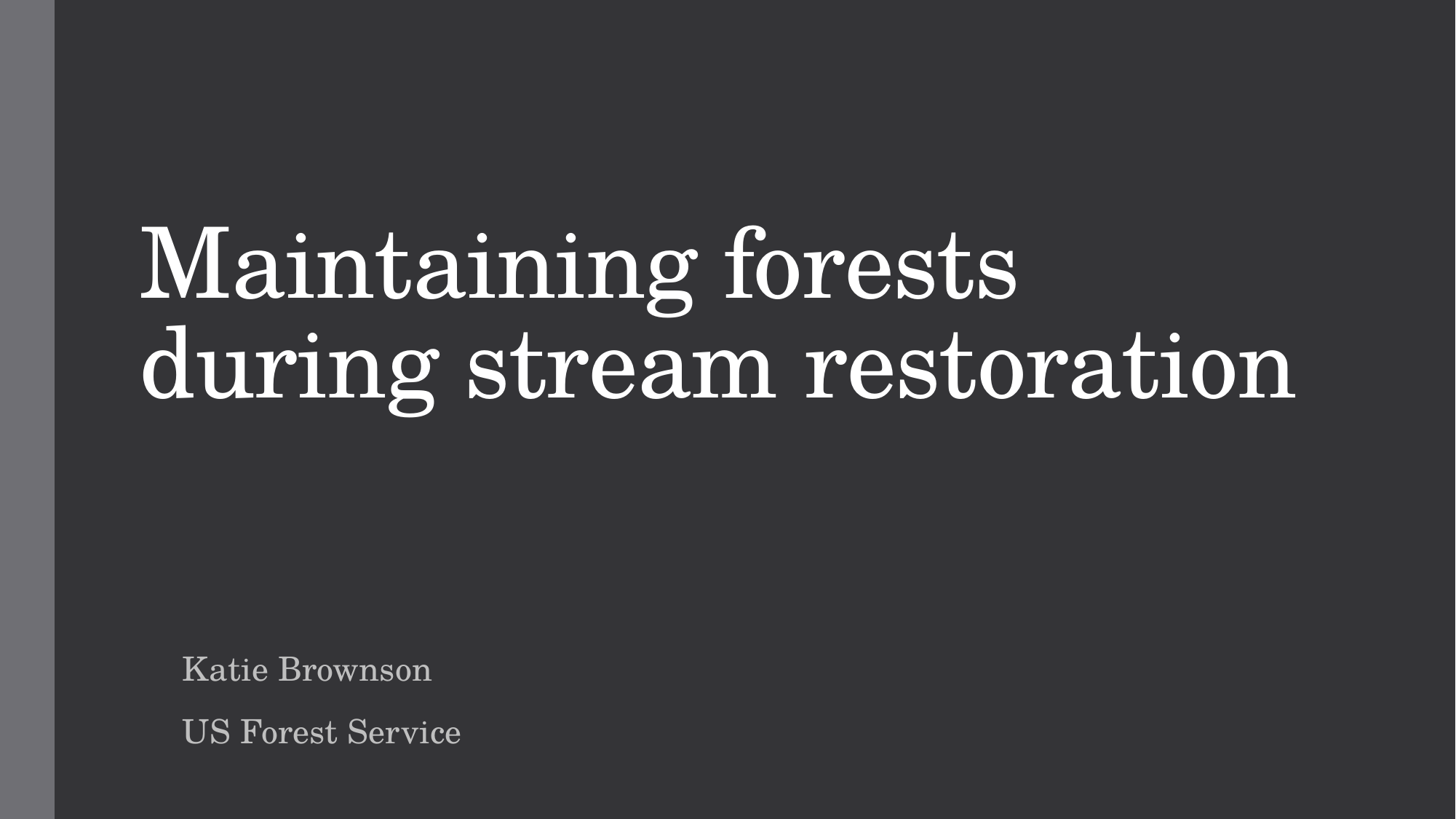

# Maintaining forests during stream restoration
Katie Brownson
US Forest Service